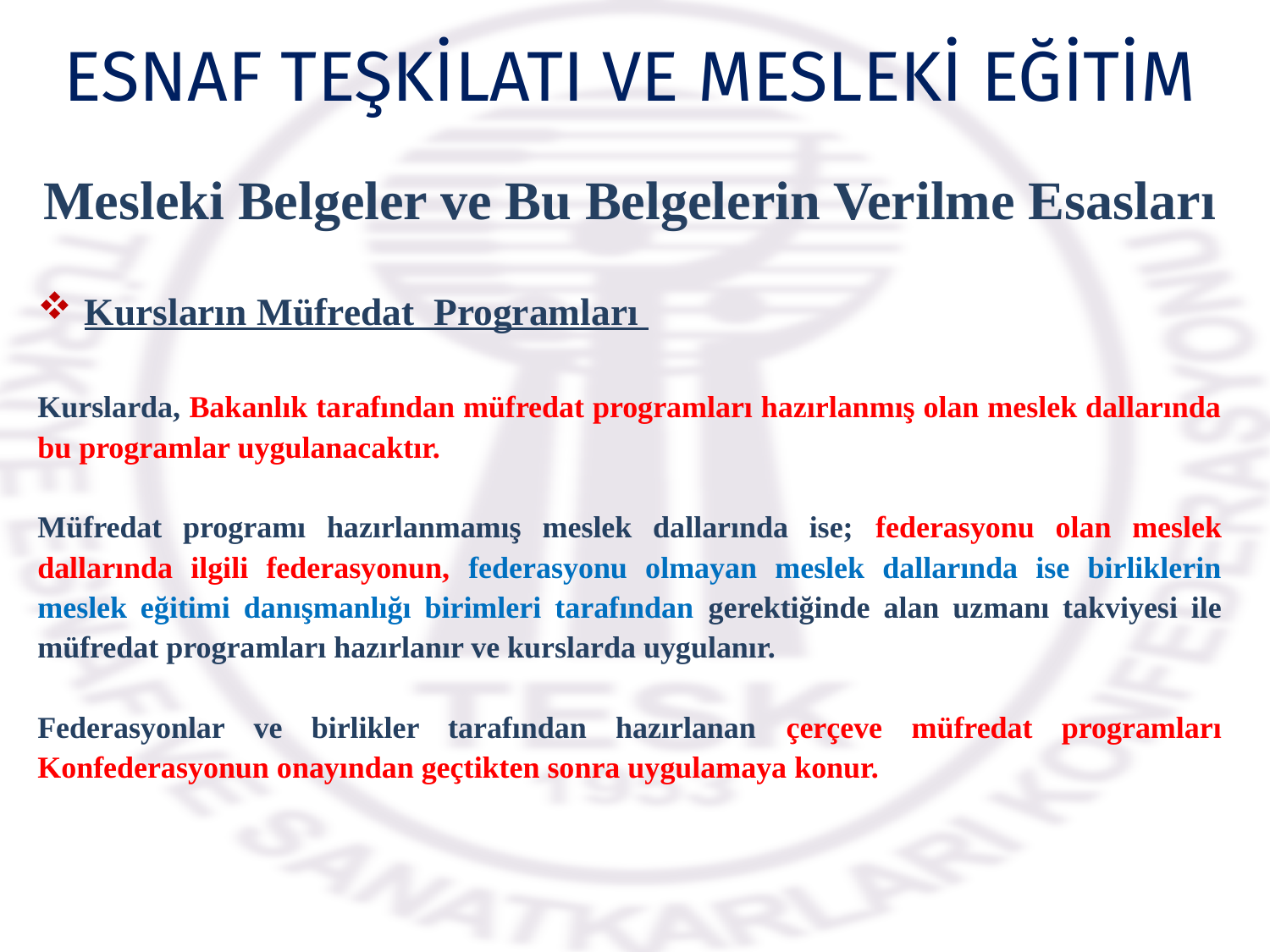

ESNAF TEŞKİLATI VE MESLEKİ EĞİTİM
Mesleki Belgeler ve Bu Belgelerin Verilme Esasları

Kursların Müfredat  Programları

Kurslarda, Bakanlık tarafından müfredat programları hazırlanmış olan meslek dallarında bu programlar uygulanacaktır.

Müfredat programı hazırlanmamış meslek dallarında ise; federasyonu olan meslek dallarında ilgili federasyonun, federasyonu olmayan meslek dallarında ise birliklerin meslek eğitimi danışmanlığı birimleri tarafından gerektiğinde alan uzmanı takviyesi ile müfredat programları hazırlanır ve kurslarda uygulanır.

Federasyonlar ve birlikler tarafından hazırlanan çerçeve müfredat programları Konfederasyonun onayından geçtikten sonra uygulamaya konur.